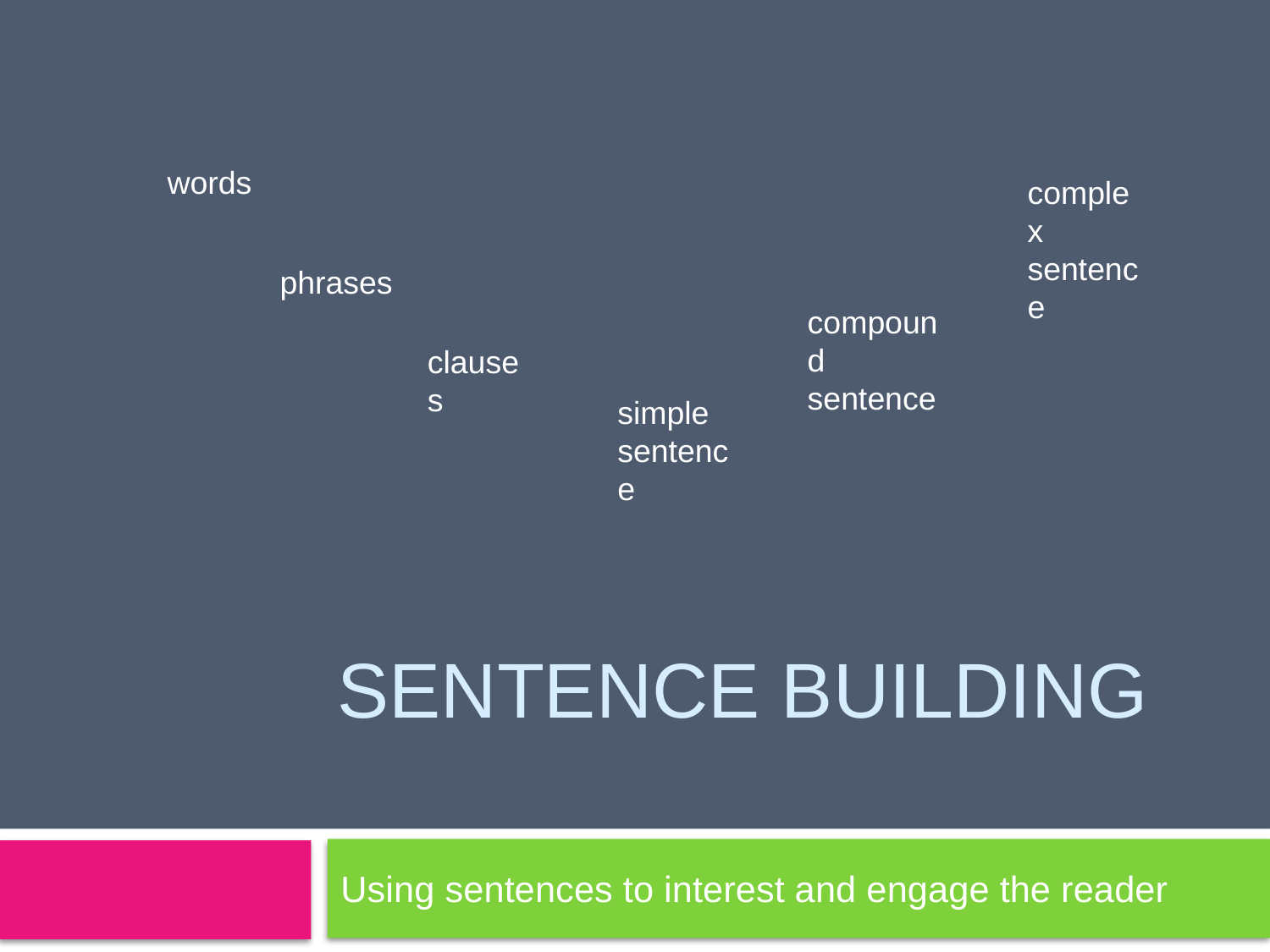

words
complex sentence
phrases
compound sentence
clauses
simple sentence
# SENTENCE BUILDING
Using sentences to interest and engage the reader